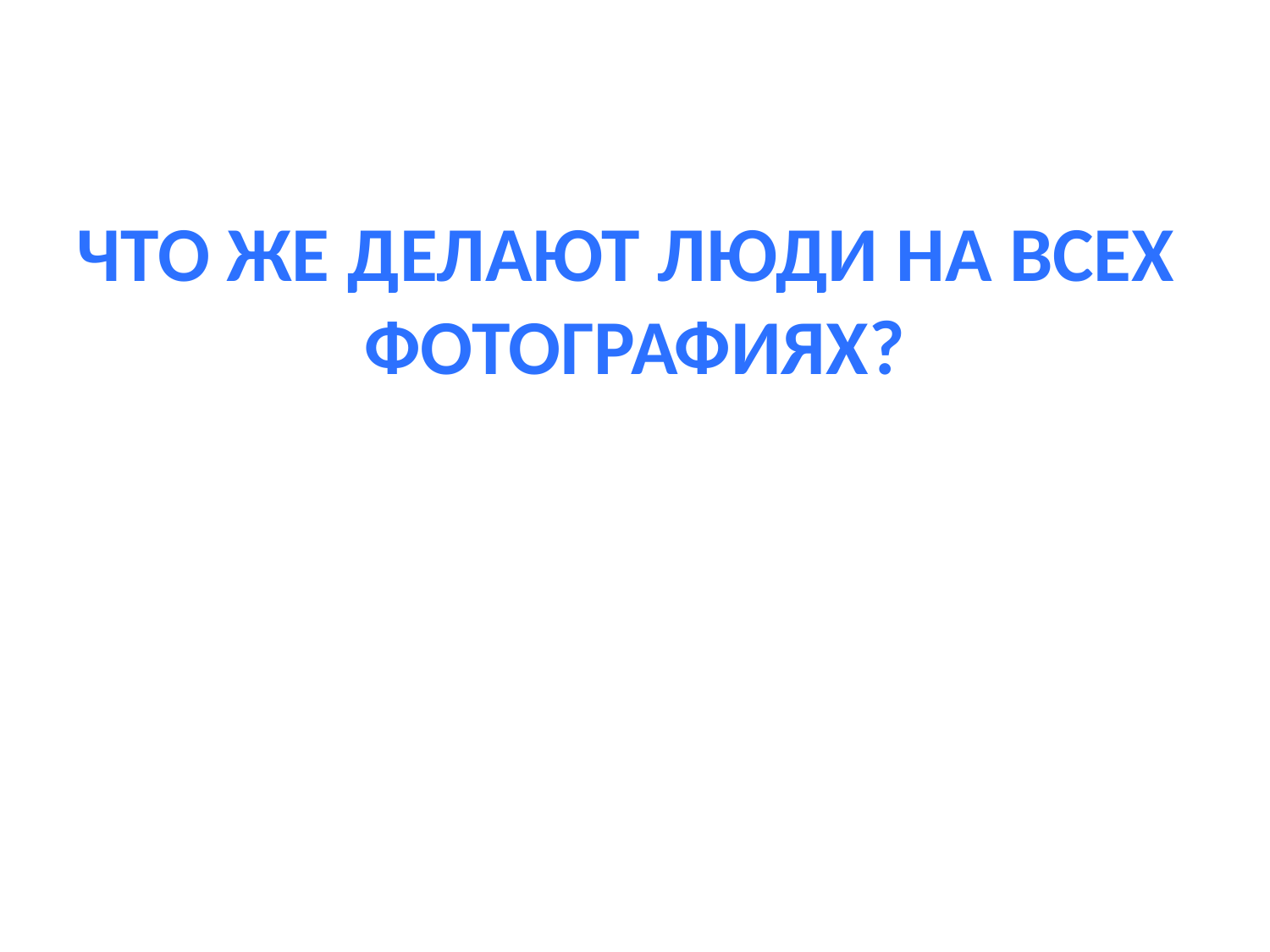

# ЧТО ЖЕ ДЕЛАЮТ ЛЮДИ НА ВСЕХ  ФОТОГРАФИЯХ?